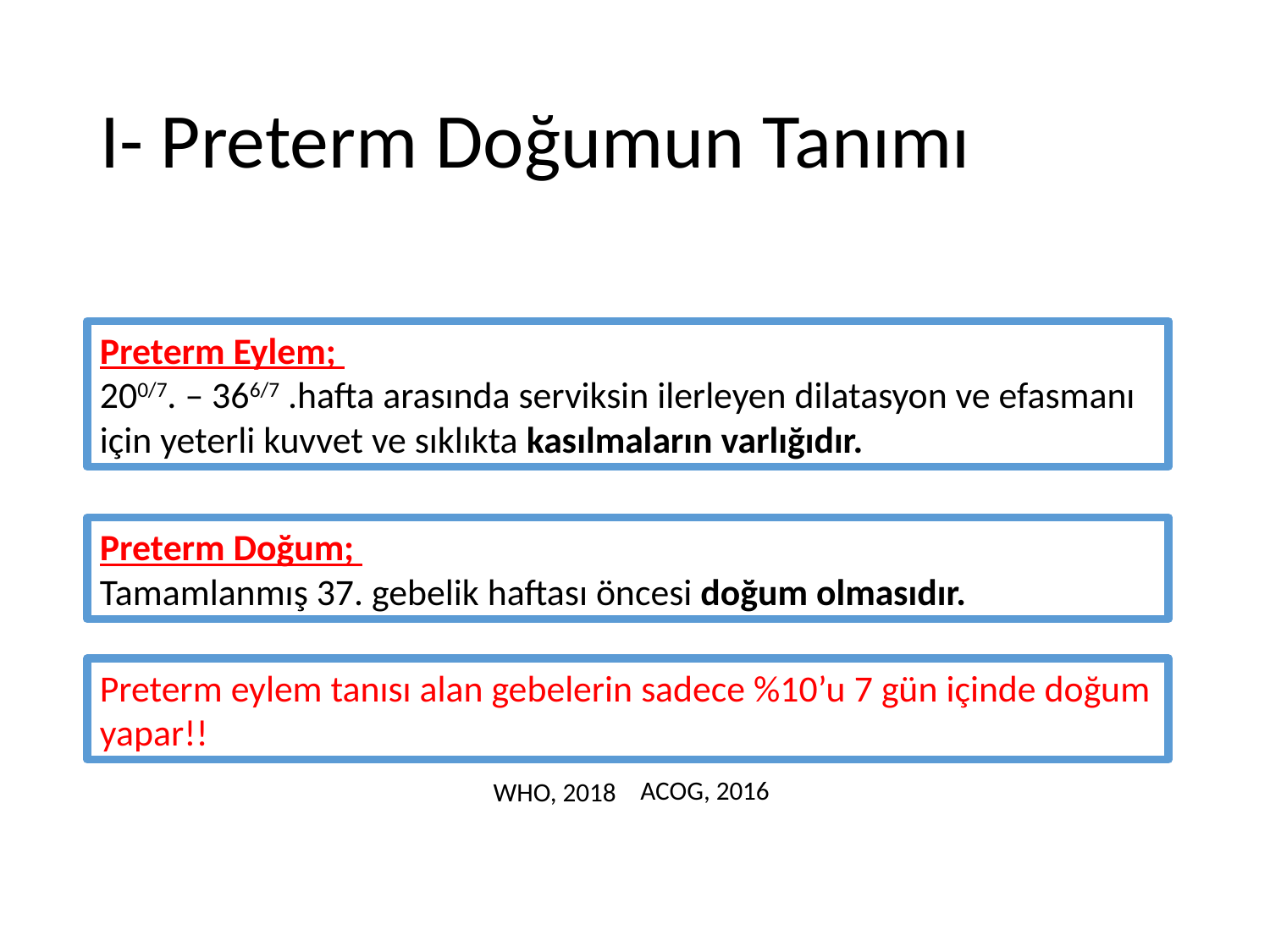

# I- Preterm Doğumun Tanımı
Preterm Eylem;
200/7. – 366/7 .hafta arasında serviksin ilerleyen dilatasyon ve efasmanı için yeterli kuvvet ve sıklıkta kasılmaların varlığıdır.
Preterm Doğum;
Tamamlanmış 37. gebelik haftası öncesi doğum olmasıdır.
Preterm eylem tanısı alan gebelerin sadece %10’u 7 gün içinde doğum yapar!!
ACOG, 2016
WHO, 2018